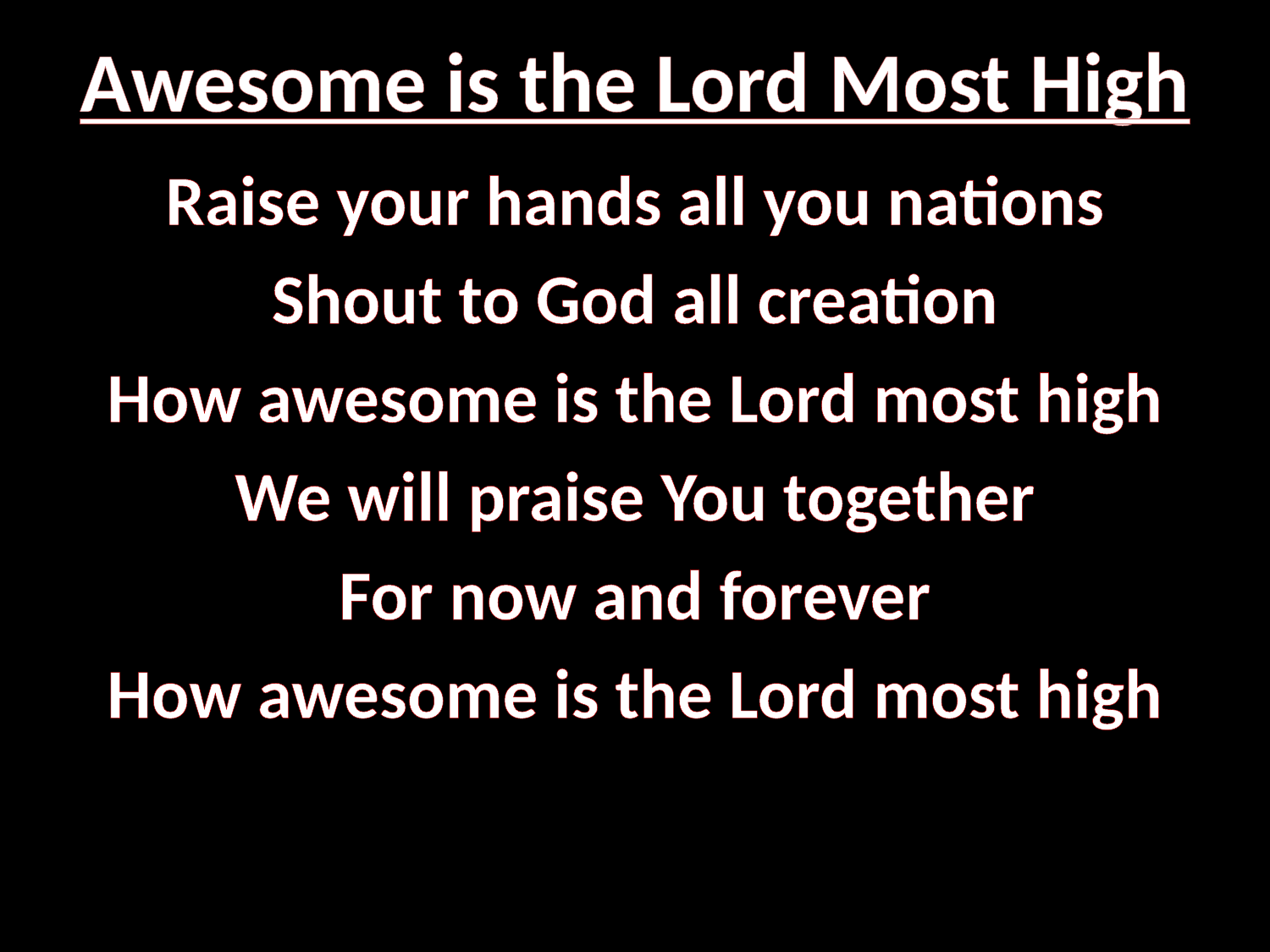

# Awesome is the Lord Most High
Raise your hands all you nations
Shout to God all creation
How awesome is the Lord most high
We will praise You together
For now and forever
How awesome is the Lord most high